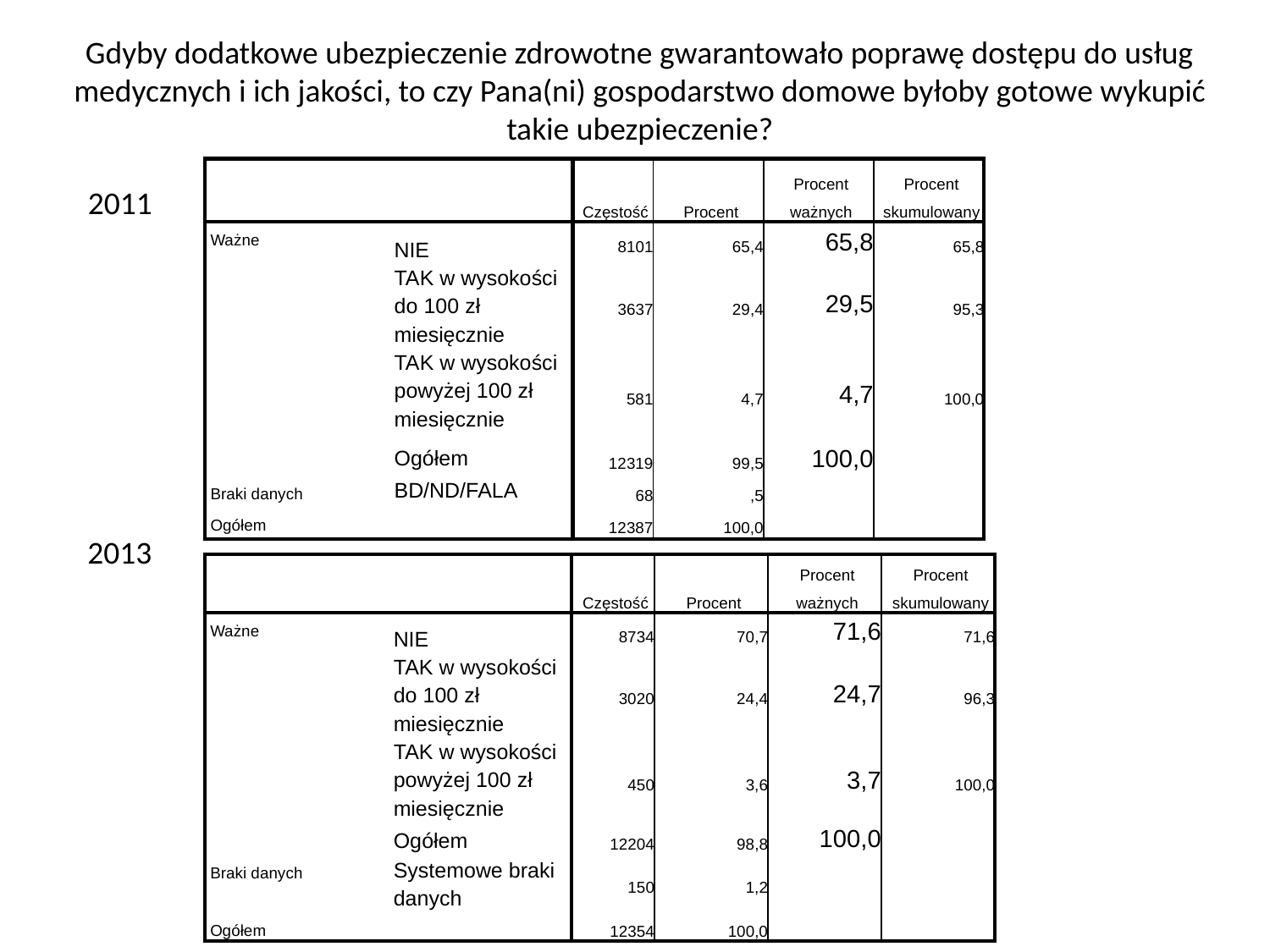

Gdyby dodatkowe ubezpieczenie zdrowotne gwarantowało poprawę dostępu do usług medycznych i ich jakości, to czy Pana(ni) gospodarstwo domowe byłoby gotowe wykupić takie ubezpieczenie?
|  |  |  |  |  |  |
| --- | --- | --- | --- | --- | --- |
|  |  | Częstość | Procent | Procent ważnych | Procent skumulowany |
| Ważne | NIE | 8101 | 65,4 | 65,8 | 65,8 |
|  | TAK w wysokości do 100 zł miesięcznie | 3637 | 29,4 | 29,5 | 95,3 |
|  | TAK w wysokości powyżej 100 zł miesięcznie | 581 | 4,7 | 4,7 | 100,0 |
|  | Ogółem | 12319 | 99,5 | 100,0 |  |
| Braki danych | BD/ND/FALA | 68 | ,5 |  |  |
| Ogółem |  | 12387 | 100,0 |  |  |

2011

2013
|  |  |  |  |  |  |
| --- | --- | --- | --- | --- | --- |
|  |  | Częstość | Procent | Procent ważnych | Procent skumulowany |
| Ważne | NIE | 8734 | 70,7 | 71,6 | 71,6 |
|  | TAK w wysokości do 100 zł miesięcznie | 3020 | 24,4 | 24,7 | 96,3 |
|  | TAK w wysokości powyżej 100 zł miesięcznie | 450 | 3,6 | 3,7 | 100,0 |
|  | Ogółem | 12204 | 98,8 | 100,0 |  |
| Braki danych | Systemowe braki danych | 150 | 1,2 |  |  |
| Ogółem |  | 12354 | 100,0 |  |  |